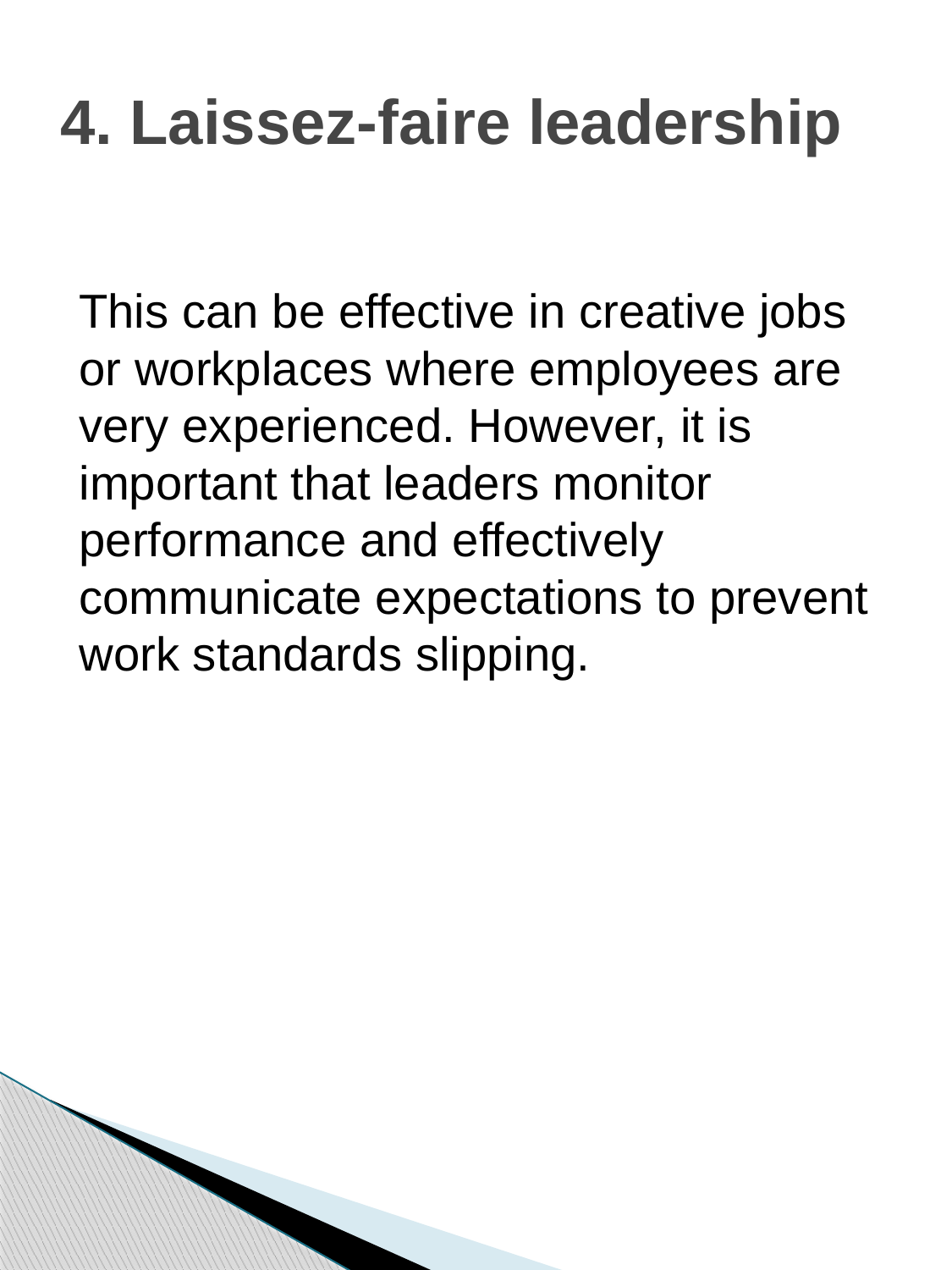

# 4. Laissez-faire leadership
This can be effective in creative jobs or workplaces where employees are very experienced. However, it is important that leaders monitor performance and effectively communicate expectations to prevent work standards slipping.